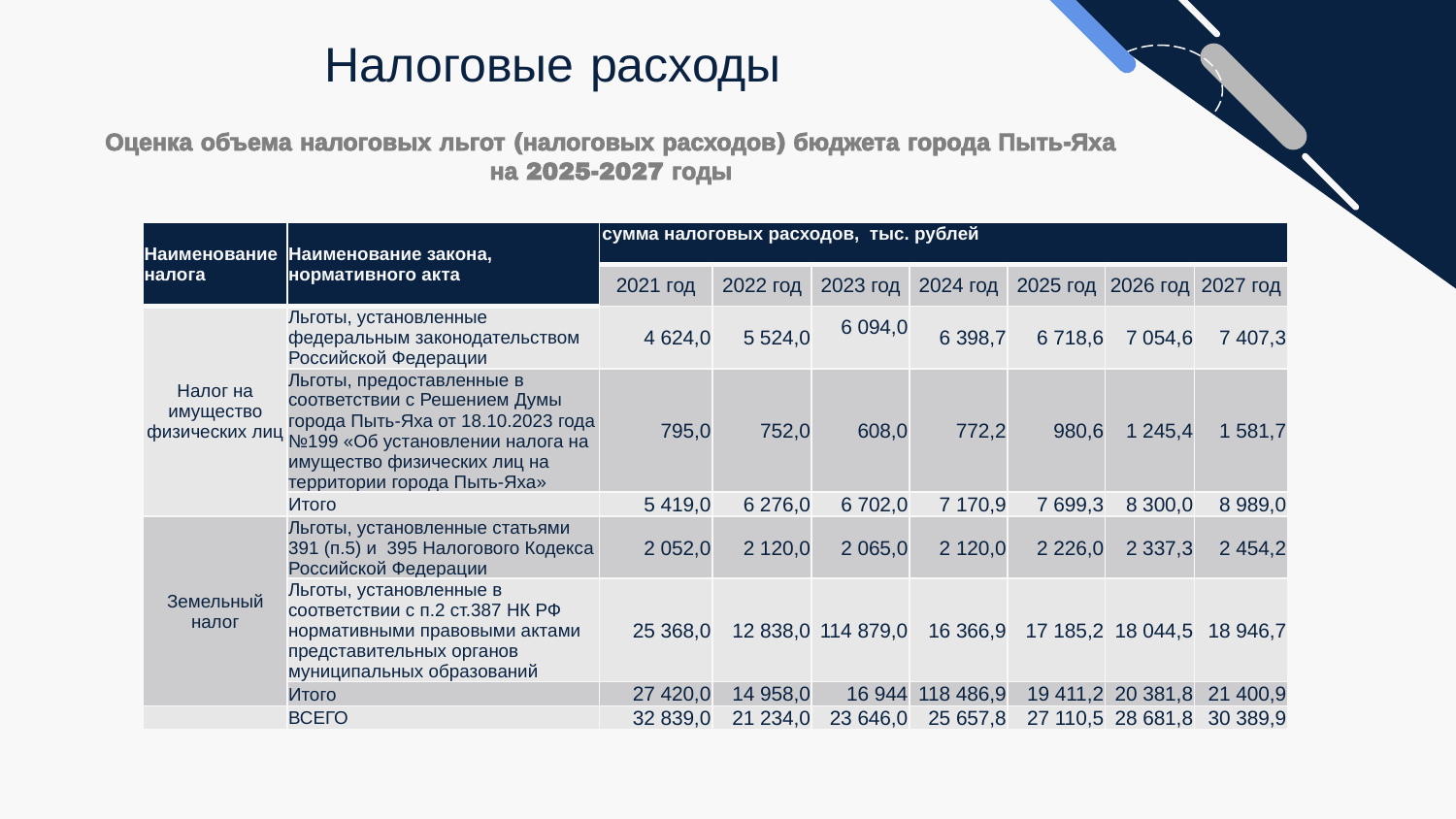

Налоговые расходы
# Оценка объема налоговых льгот (налоговых расходов) бюджета города Пыть-Яха на 2025-2027 годы
| Наименование налога | Наименование закона, нормативного акта | сумма налоговых расходов, тыс. рублей |  |  |  |  |  |  |
| --- | --- | --- | --- | --- | --- | --- | --- | --- |
|  |  | 2021 год | 2022 год | 2023 год | 2024 год | 2025 год | 2026 год | 2027 год |
| Налог на имущество физических лиц | Льготы, установленные федеральным законодательством Российской Федерации | 4 624,0 | 5 524,0 | 6 094,0 | 6 398,7 | 6 718,6 | 7 054,6 | 7 407,3 |
|  | Льготы, предоставленные в соответствии с Решением Думы города Пыть-Яха от 18.10.2023 года №199 «Об установлении налога на имущество физических лиц на территории города Пыть-Яха» | 795,0 | 752,0 | 608,0 | 772,2 | 980,6 | 1 245,4 | 1 581,7 |
|  | Итого | 5 419,0 | 6 276,0 | 6 702,0 | 7 170,9 | 7 699,3 | 8 300,0 | 8 989,0 |
| Земельный налог | Льготы, установленные статьями 391 (п.5) и 395 Налогового Кодекса Российской Федерации | 2 052,0 | 2 120,0 | 2 065,0 | 2 120,0 | 2 226,0 | 2 337,3 | 2 454,2 |
|  | Льготы, установленные в соответствии с п.2 ст.387 НК РФ нормативными правовыми актами представительных органов муниципальных образований | 25 368,0 | 12 838,0 | 114 879,0 | 16 366,9 | 17 185,2 | 18 044,5 | 18 946,7 |
|  | Итого | 27 420,0 | 14 958,0 | 16 944 | 118 486,9 | 19 411,2 | 20 381,8 | 21 400,9 |
|  | ВСЕГО | 32 839,0 | 21 234,0 | 23 646,0 | 25 657,8 | 27 110,5 | 28 681,8 | 30 389,9 |